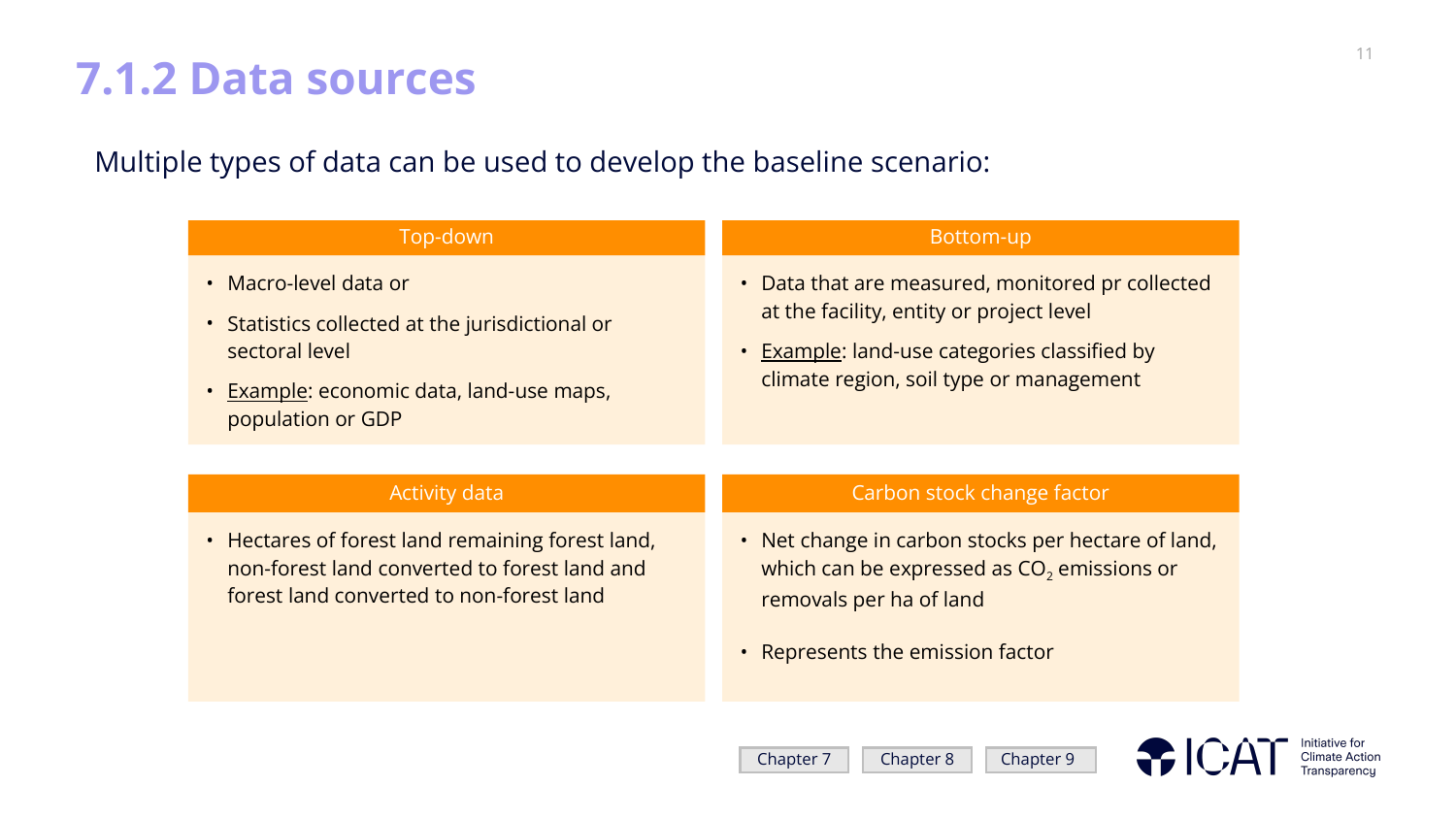

# 7.1.2 Data sources
Multiple types of data can be used to develop the baseline scenario:
Top-down
Bottom-up
Macro-level data or
Statistics collected at the jurisdictional or sectoral level
Example: economic data, land-use maps, population or GDP

Data that are measured, monitored pr collected at the facility, entity or project level
Example: land-use categories classified by climate region, soil type or management

Activity data
Carbon stock change factor
Hectares of forest land remaining forest land, non-forest land converted to forest land and forest land converted to non-forest land

Net change in carbon stocks per hectare of land, which can be expressed as CO2 emissions or removals per ha of land
Represents the emission factor

Chapter 7

Chapter 8

Chapter 9